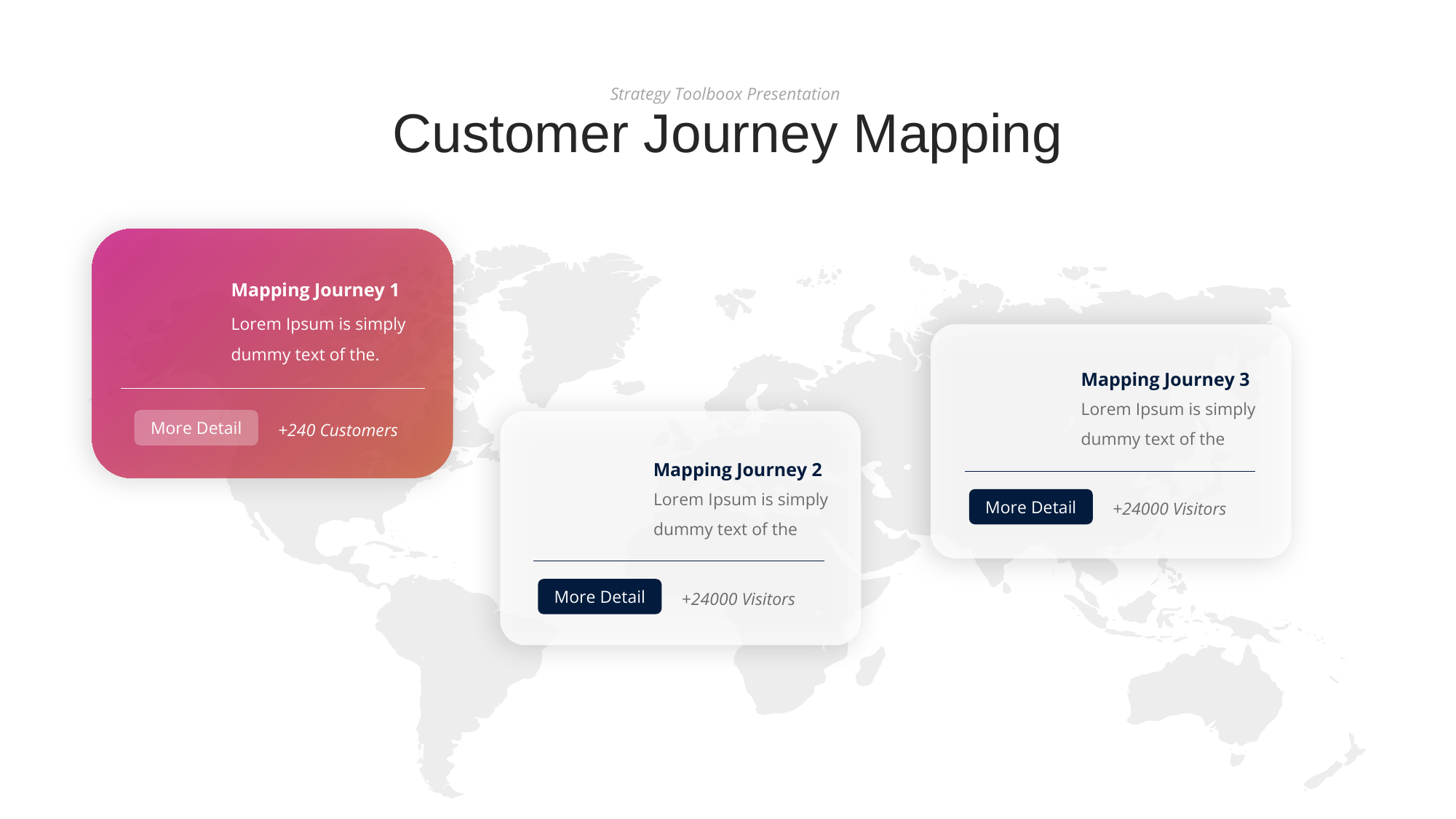

Strategy Toolboox Presentation
Customer Journey Mapping
Mapping Journey 1

Lorem Ipsum is simply dummy text of the.

Mapping Journey 3
Lorem Ipsum is simply dummy text of the
+240 Customers
More Detail

Mapping Journey 2
Lorem Ipsum is simply dummy text of the
+24000 Visitors
More Detail
+24000 Visitors
More Detail